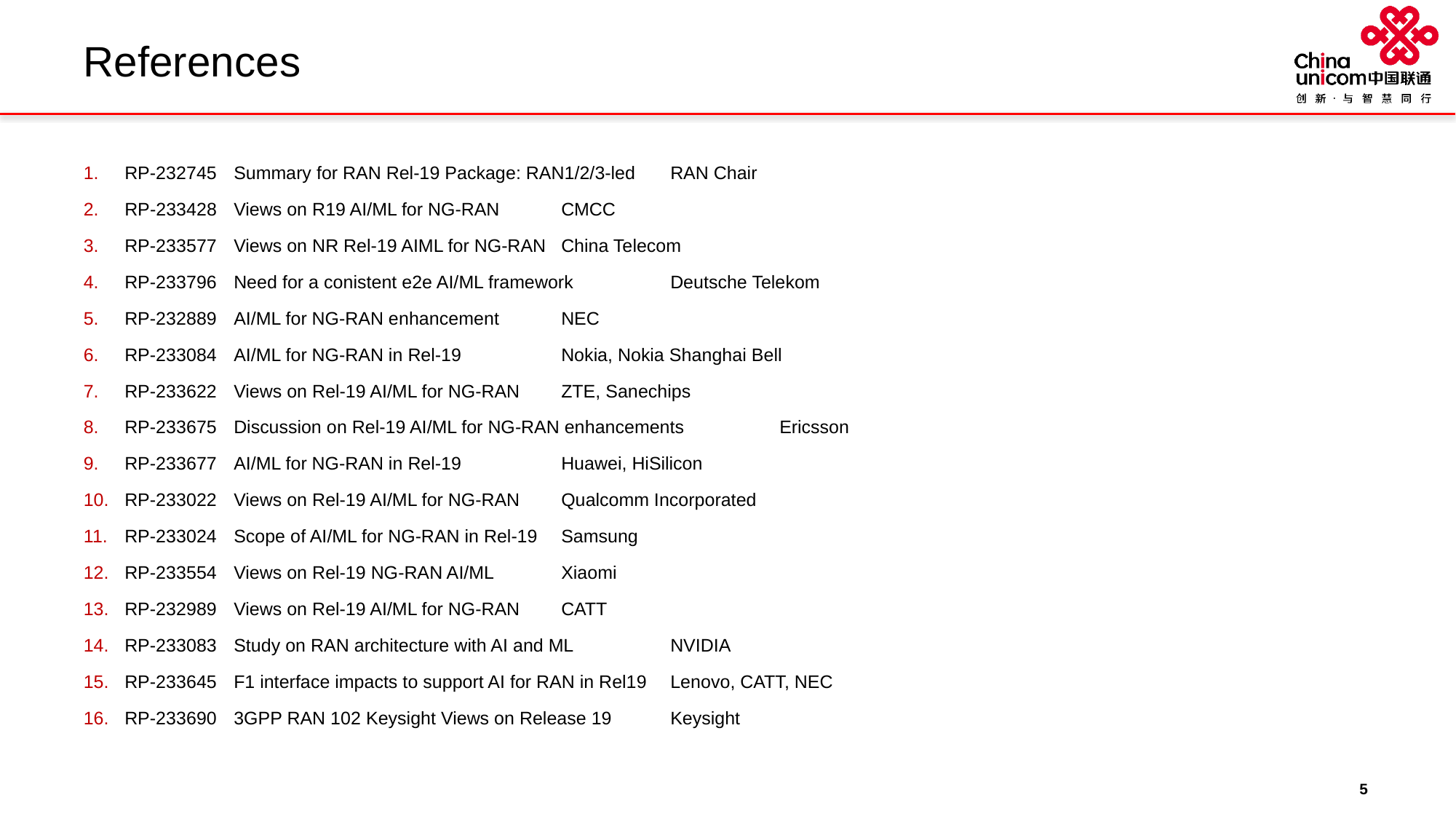

# References
RP-232745	Summary for RAN Rel-19 Package: RAN1/2/3-led	RAN Chair
RP-233428	Views on R19 AI/ML for NG-RAN	CMCC
RP-233577	Views on NR Rel-19 AIML for NG-RAN	China Telecom
RP-233796	Need for a conistent e2e AI/ML framework	Deutsche Telekom
RP-232889	AI/ML for NG-RAN enhancement	NEC
RP-233084	AI/ML for NG-RAN in Rel-19	Nokia, Nokia Shanghai Bell
RP-233622	Views on Rel-19 AI/ML for NG-RAN	ZTE, Sanechips
RP-233675	Discussion on Rel-19 AI/ML for NG-RAN enhancements	Ericsson
RP-233677	AI/ML for NG-RAN in Rel-19	Huawei, HiSilicon
RP-233022	Views on Rel-19 AI/ML for NG-RAN	Qualcomm Incorporated
RP-233024	Scope of AI/ML for NG-RAN in Rel-19	Samsung
RP-233554	Views on Rel-19 NG-RAN AI/ML	Xiaomi
RP-232989	Views on Rel-19 AI/ML for NG-RAN	CATT
RP-233083	Study on RAN architecture with AI and ML	NVIDIA
RP-233645	F1 interface impacts to support AI for RAN in Rel19	Lenovo, CATT, NEC
RP-233690	3GPP RAN 102 Keysight Views on Release 19	Keysight